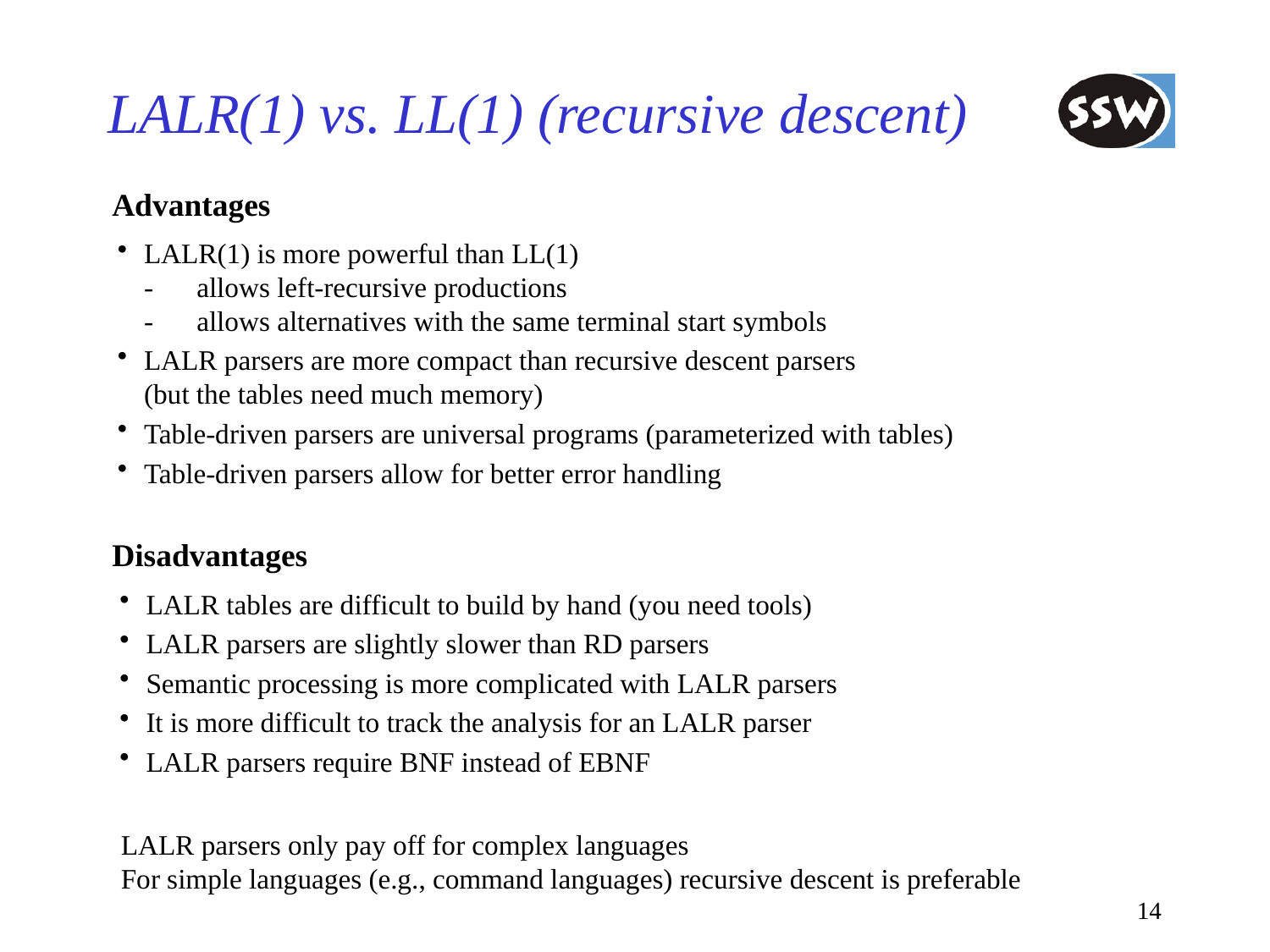

# LALR(1) vs. LL(1) (recursive descent)
Advantages
LALR(1) is more powerful than LL(1)
-	allows left-recursive productions
-	allows alternatives with the same terminal start symbols
LALR parsers are more compact than recursive descent parsers
(but the tables need much memory)
Table-driven parsers are universal programs (parameterized with tables)
Table-driven parsers allow for better error handling
Disadvantages
LALR tables are difficult to build by hand (you need tools)
LALR parsers are slightly slower than RD parsers
Semantic processing is more complicated with LALR parsers
It is more difficult to track the analysis for an LALR parser
LALR parsers require BNF instead of EBNF
LALR parsers only pay off for complex languages
For simple languages (e.g., command languages) recursive descent is preferable
14